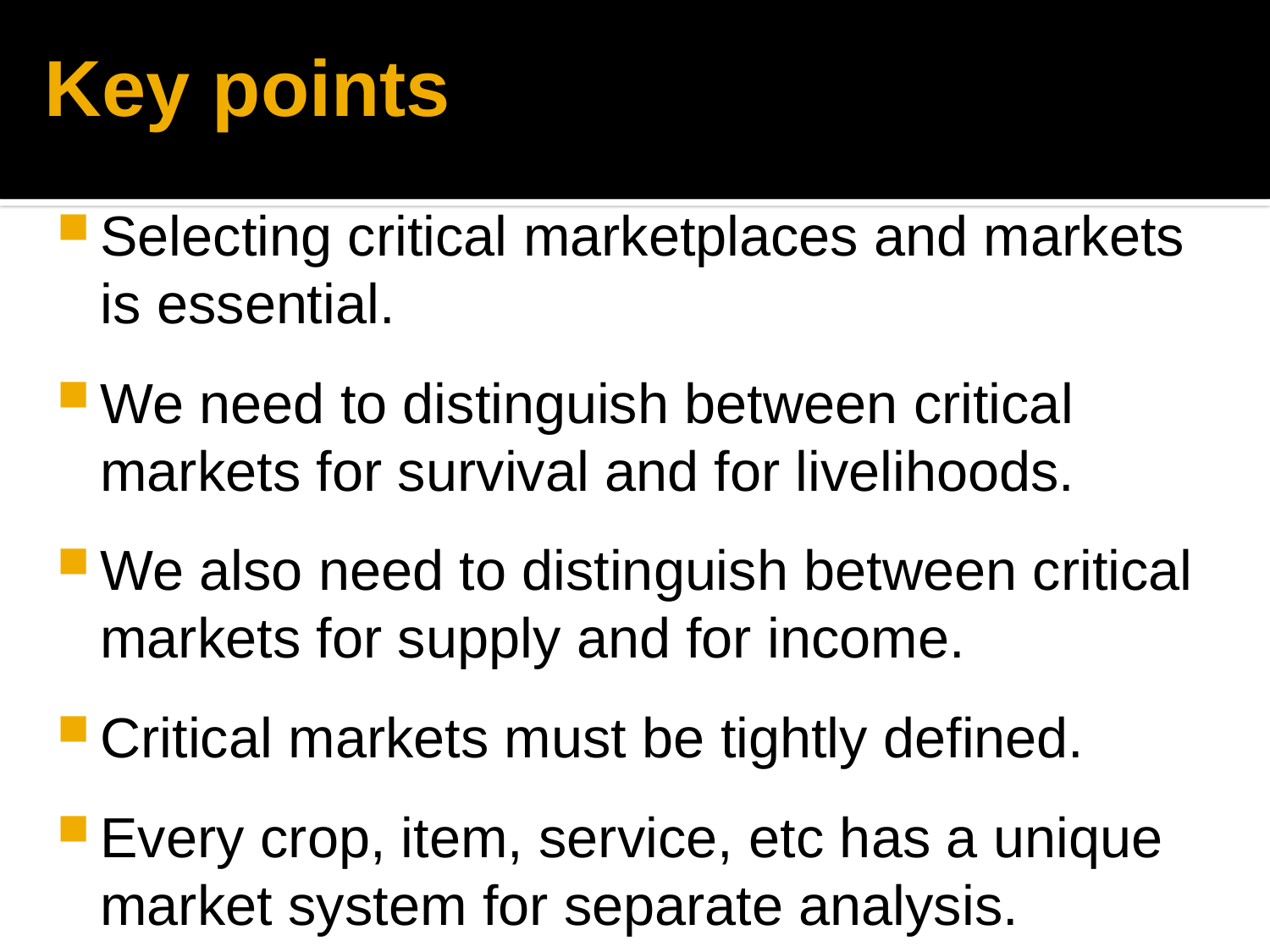

# Key points
Selecting critical marketplaces and markets is essential.
We need to distinguish between critical markets for survival and for livelihoods.
We also need to distinguish between critical markets for supply and for income.
Critical markets must be tightly defined.
Every crop, item, service, etc has a unique market system for separate analysis.